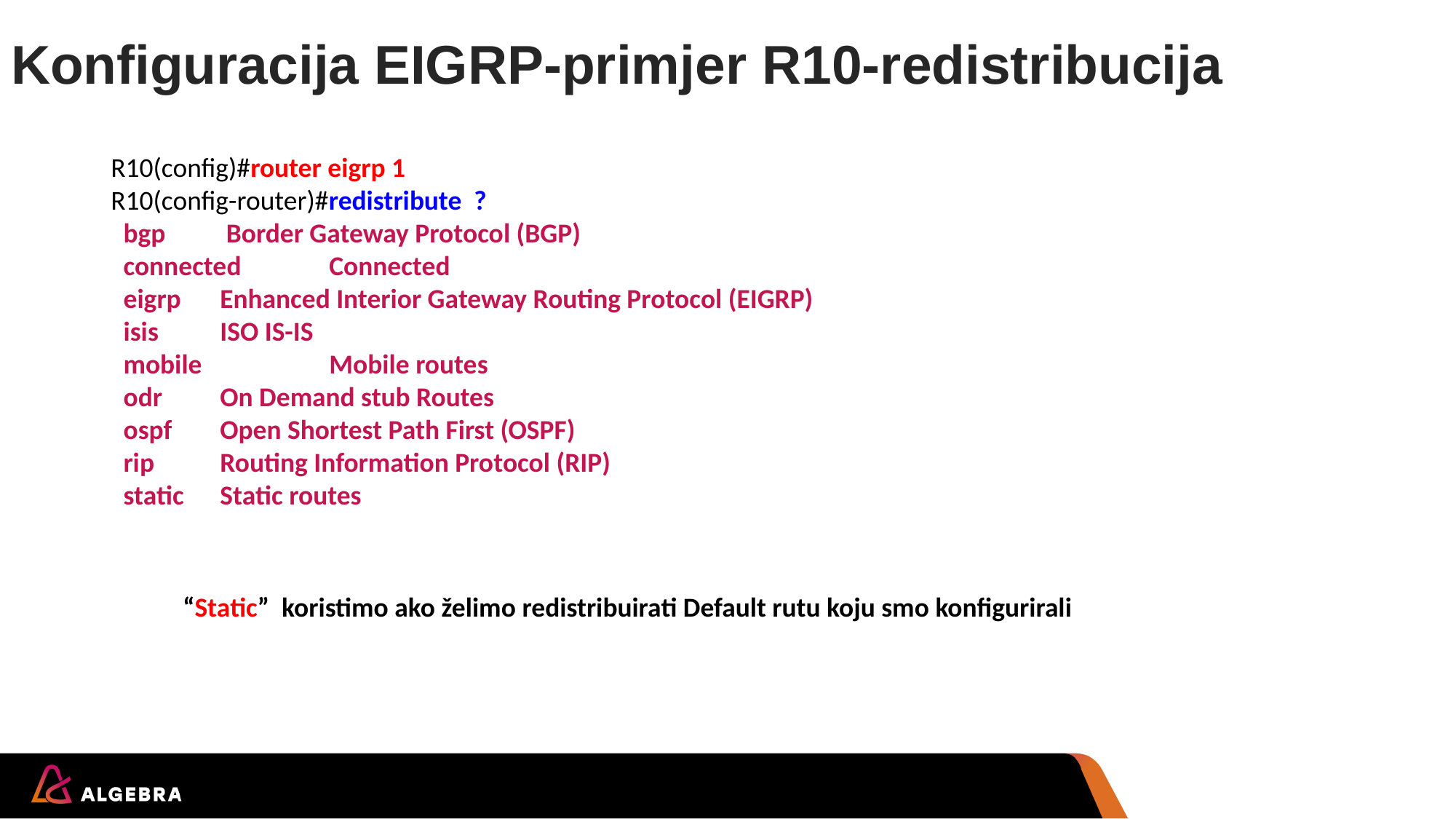

# Konfiguracija EIGRP-primjer R10-redistribucija
R10(config)#router eigrp 1
R10(config-router)#redistribute  ?
  bgp       	 Border Gateway Protocol (BGP)
  connected  	Connected
  eigrp      	Enhanced Interior Gateway Routing Protocol (EIGRP)
  isis       	ISO IS-IS
  mobile     	Mobile routes
  odr        	On Demand stub Routes
  ospf       	Open Shortest Path First (OSPF)
  rip        	Routing Information Protocol (RIP)
  static     	Static routes
“Static”  koristimo ako želimo redistribuirati Default rutu koju smo konfigurirali